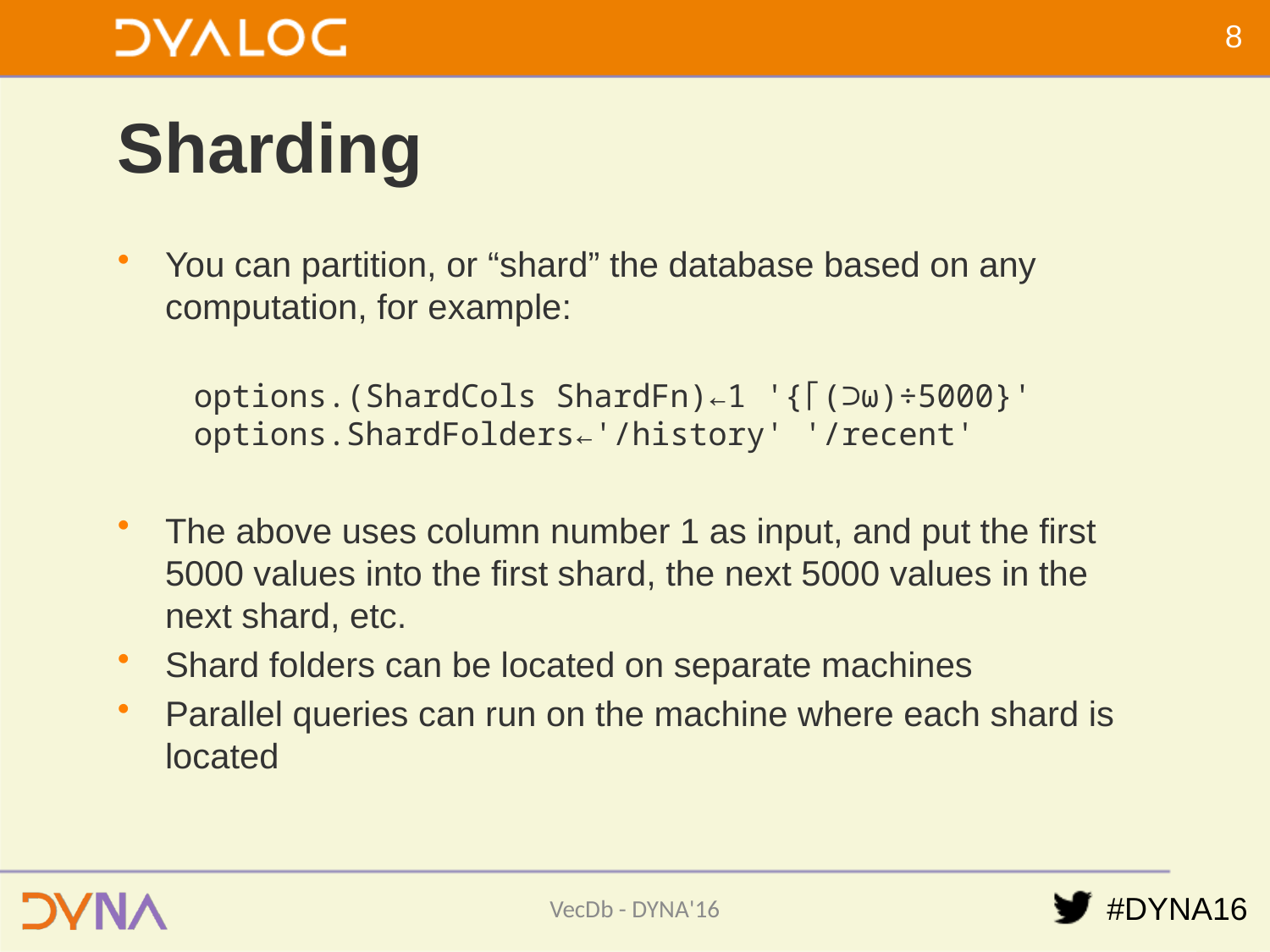

8
# Sharding
You can partition, or “shard” the database based on any computation, for example:
    options.(ShardCols ShardFn)←1 '{⌈(⊃⍵)÷5000}'
    options.ShardFolders←'/history' '/recent'

The above uses column number 1 as input, and put the first 5000 values into the first shard, the next 5000 values in the next shard, etc.
Shard folders can be located on separate machines
Parallel queries can run on the machine where each shard is located
VecDb - DYNA'16